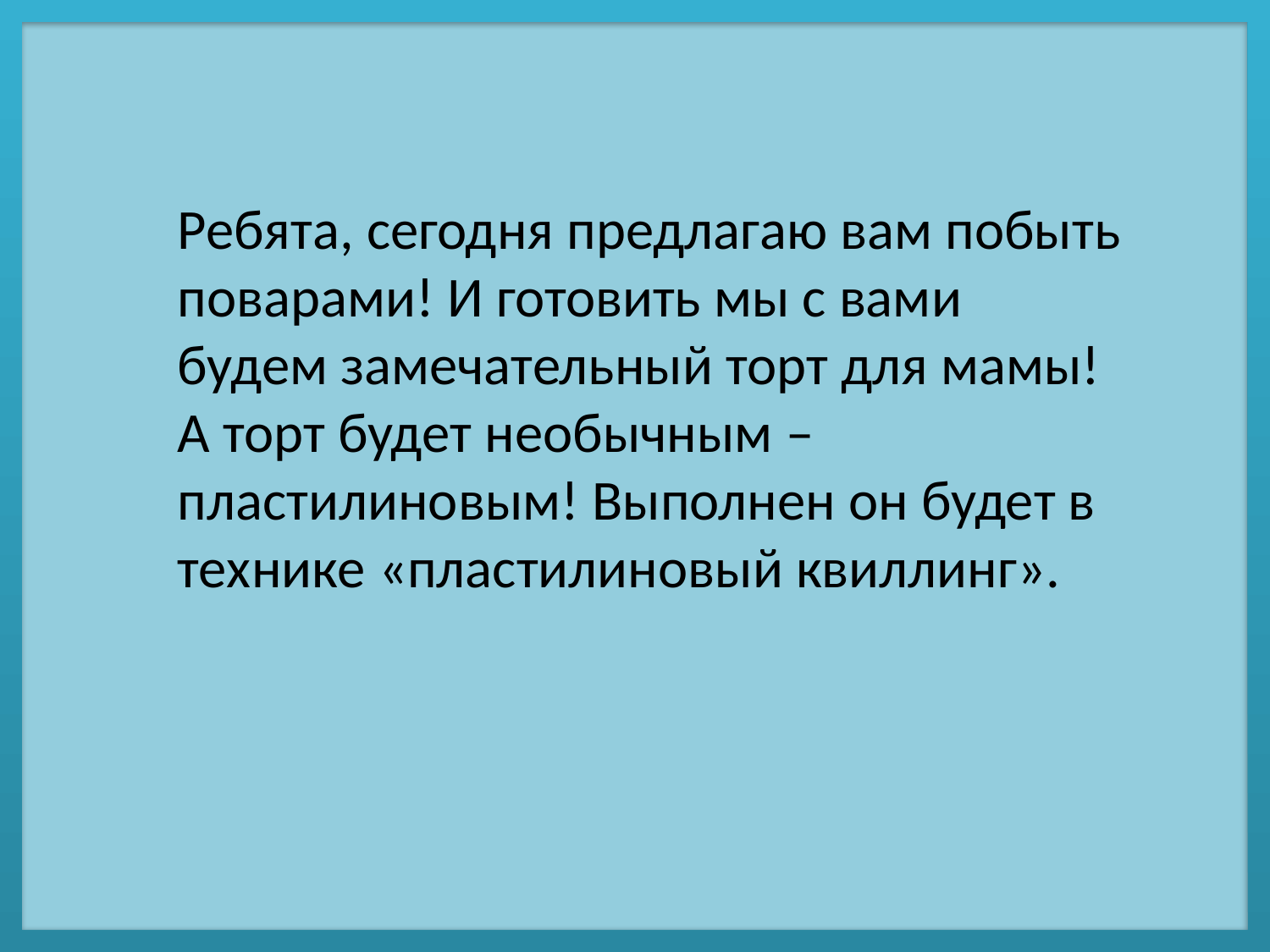

Ребята, сегодня предлагаю вам побыть поварами! И готовить мы с вами будем замечательный торт для мамы! А торт будет необычным – пластилиновым! Выполнен он будет в технике «пластилиновый квиллинг».